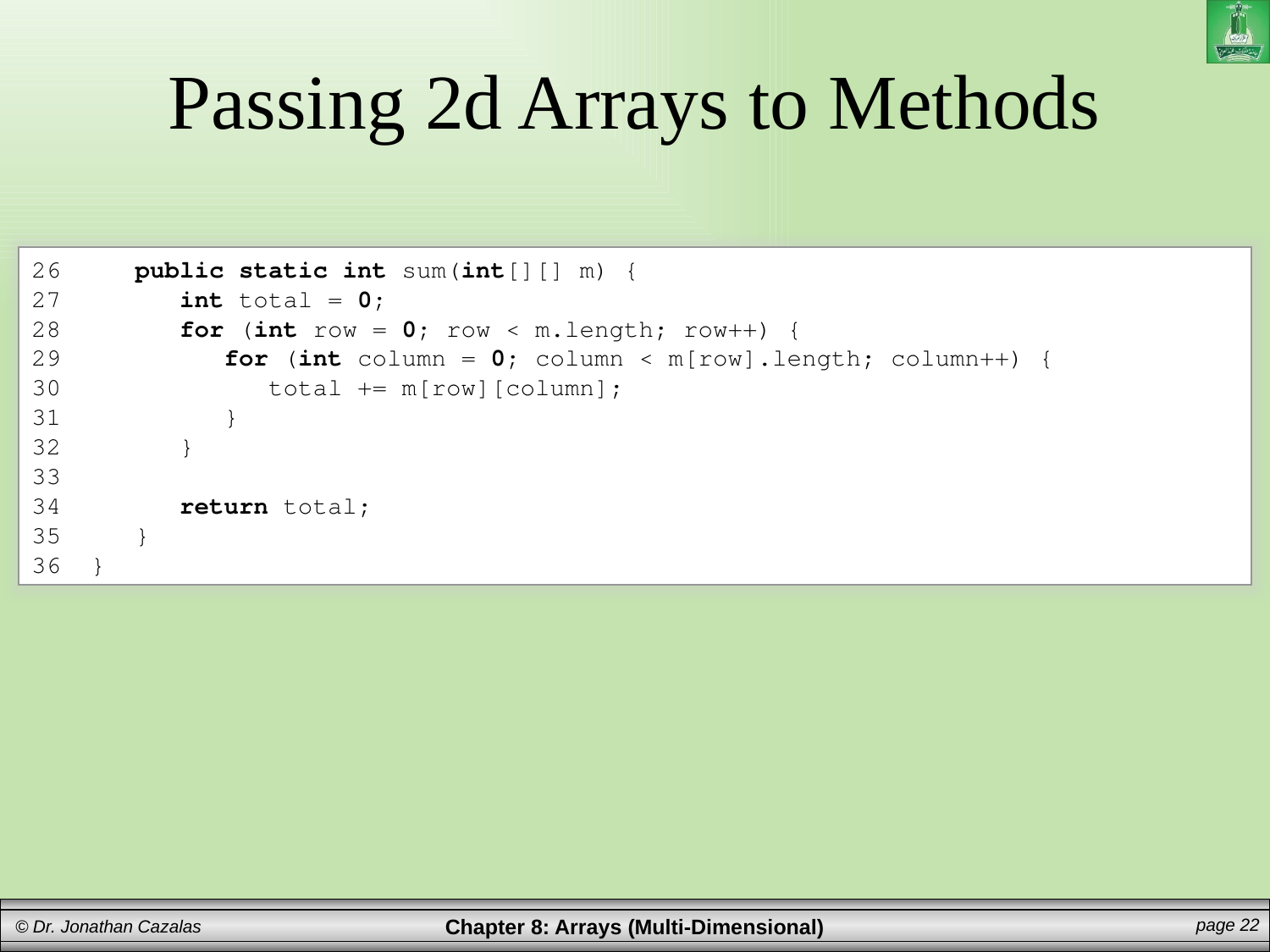

# Passing 2d Arrays to Methods
26     public static int sum(int[][] m) {
27        int total = 0;
28        for (int row = 0; row < m.length; row++) {
29           for (int column = 0; column < m[row].length; column++) {
30              total += m[row][column];
31           }
32        }
33
34        return total;
35     }
36  }